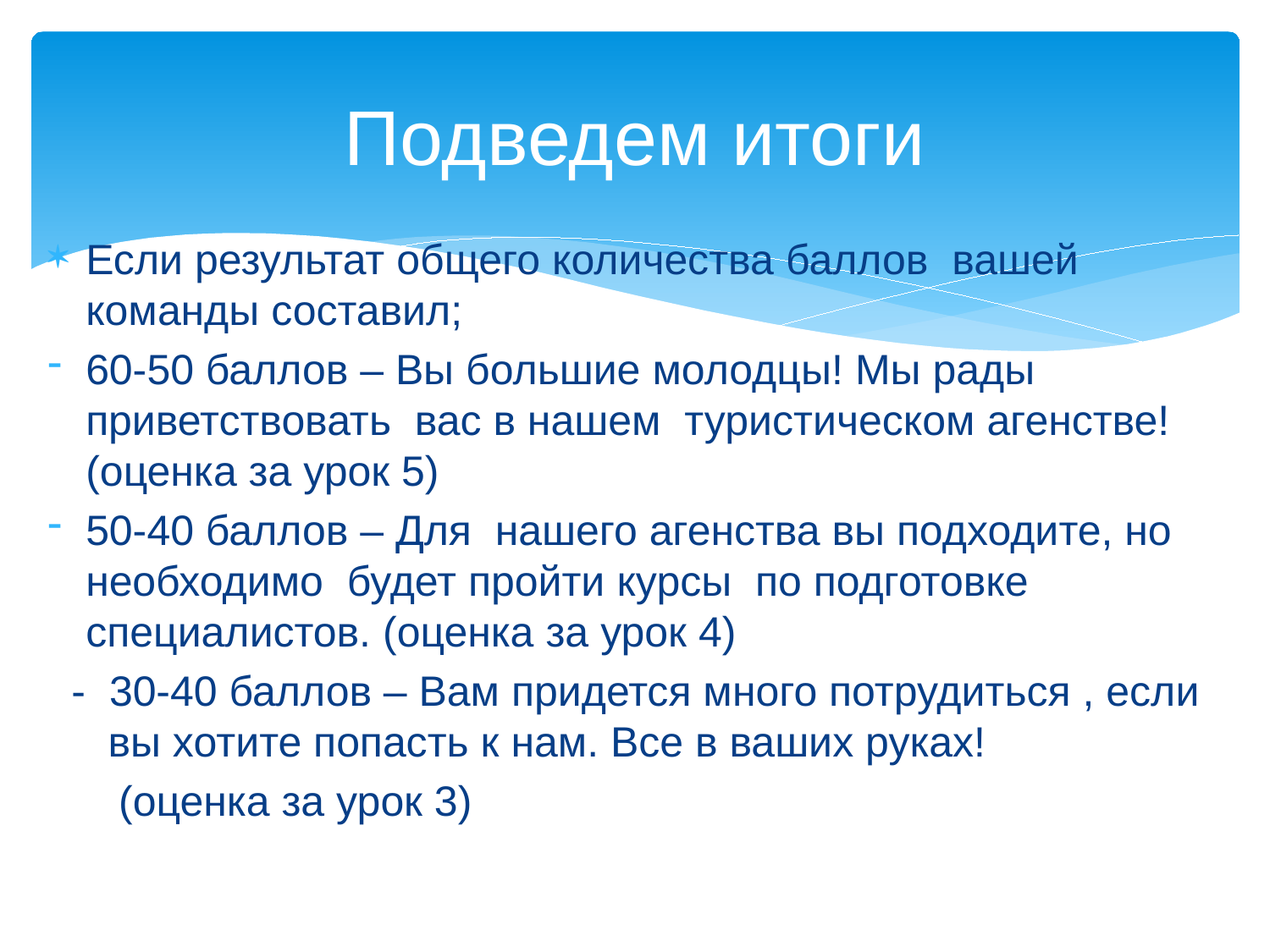

# Подведем итоги
Если результат общего количества баллов  вашей команды составил;
60-50 баллов – Вы большие молодцы! Мы рады приветствовать  вас в нашем  туристическом агенстве! (оценка за урок 5)
50-40 баллов – Для  нашего агенства вы подходите, но необходимо  будет пройти курсы  по подготовке  специалистов. (оценка за урок 4)
  -  30-40 баллов – Вам придется много потрудиться , если    вы хотите попасть к нам. Все в ваших руках!
      (оценка за урок 3)